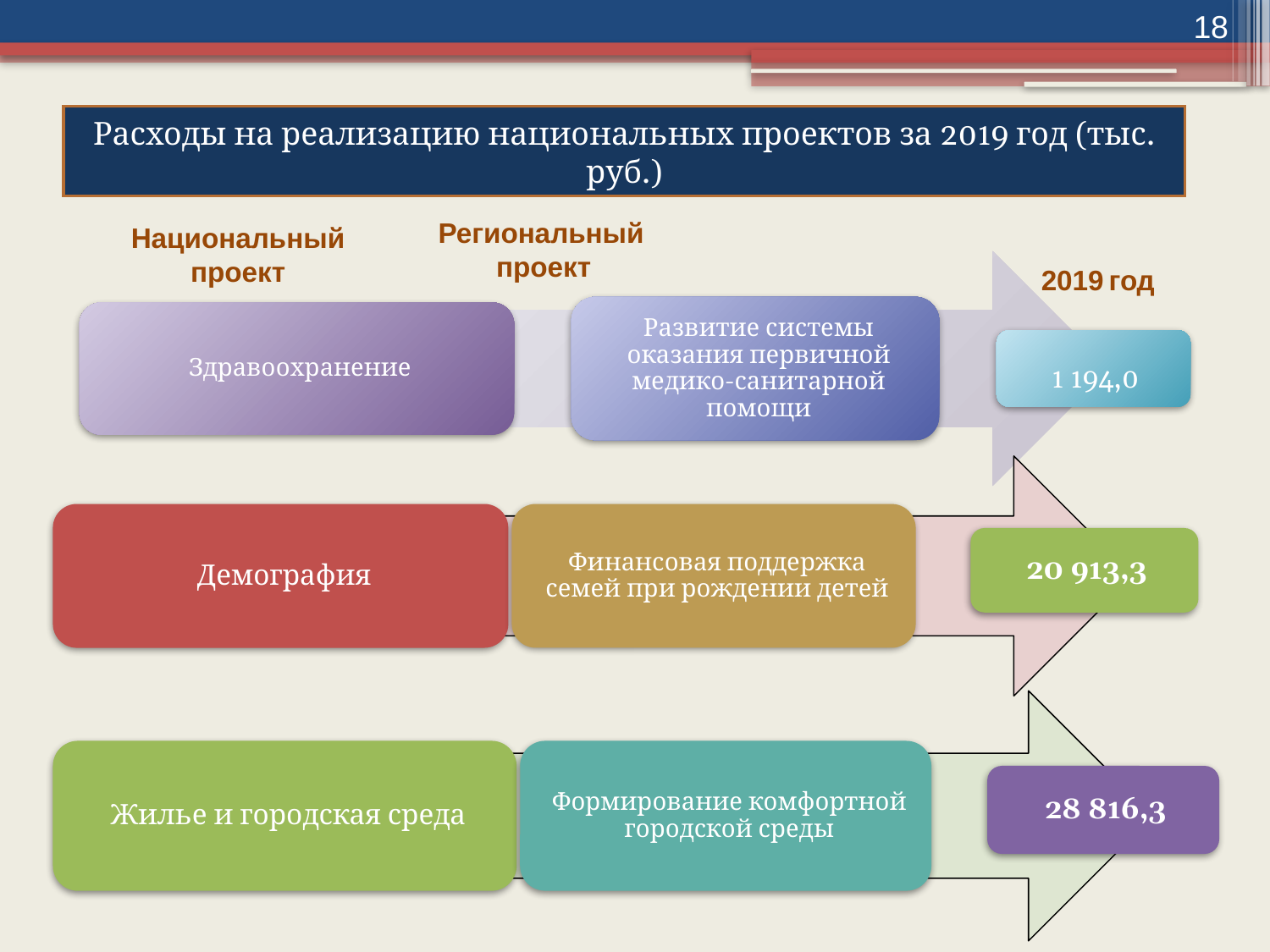

18
# Расходы на реализацию национальных проектов за 2019 год (тыс. руб.)
Региональный
 проект
Национальный проект
Здравоохранение
Развитие системы оказания первичной медико-санитарной помощи
1 194,0
2019 год

Демография
Финансовая поддержка семей при рождении детей
20 913,3
Жилье и городская среда
Формирование комфортной городской среды
28 816,3